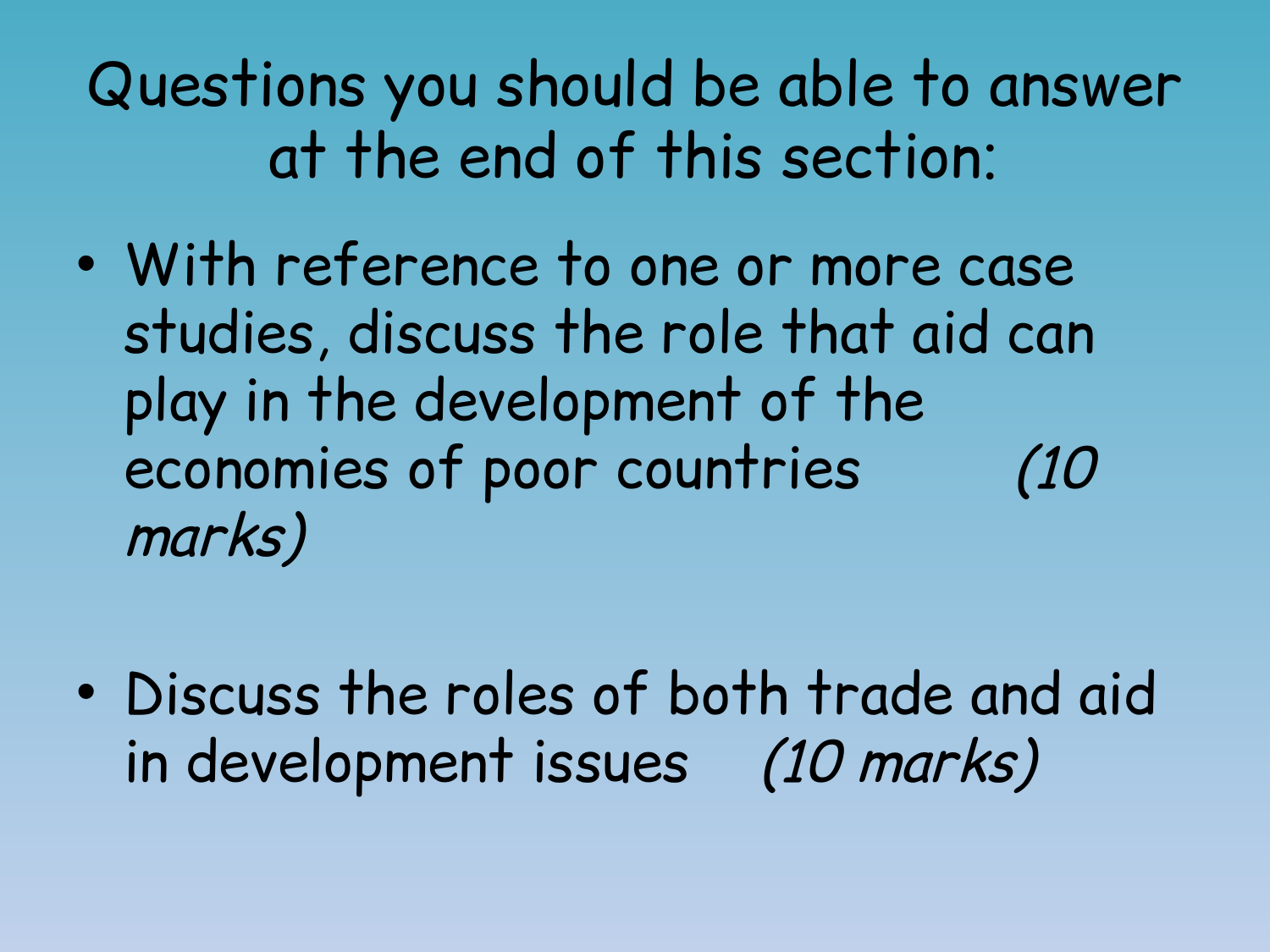

# Questions you should be able to answer at the end of this section:
With reference to one or more case studies, discuss the role that aid can play in the development of the economies of poor countries		(10 marks)

Discuss the roles of both trade and aid in development issues	(10 marks)